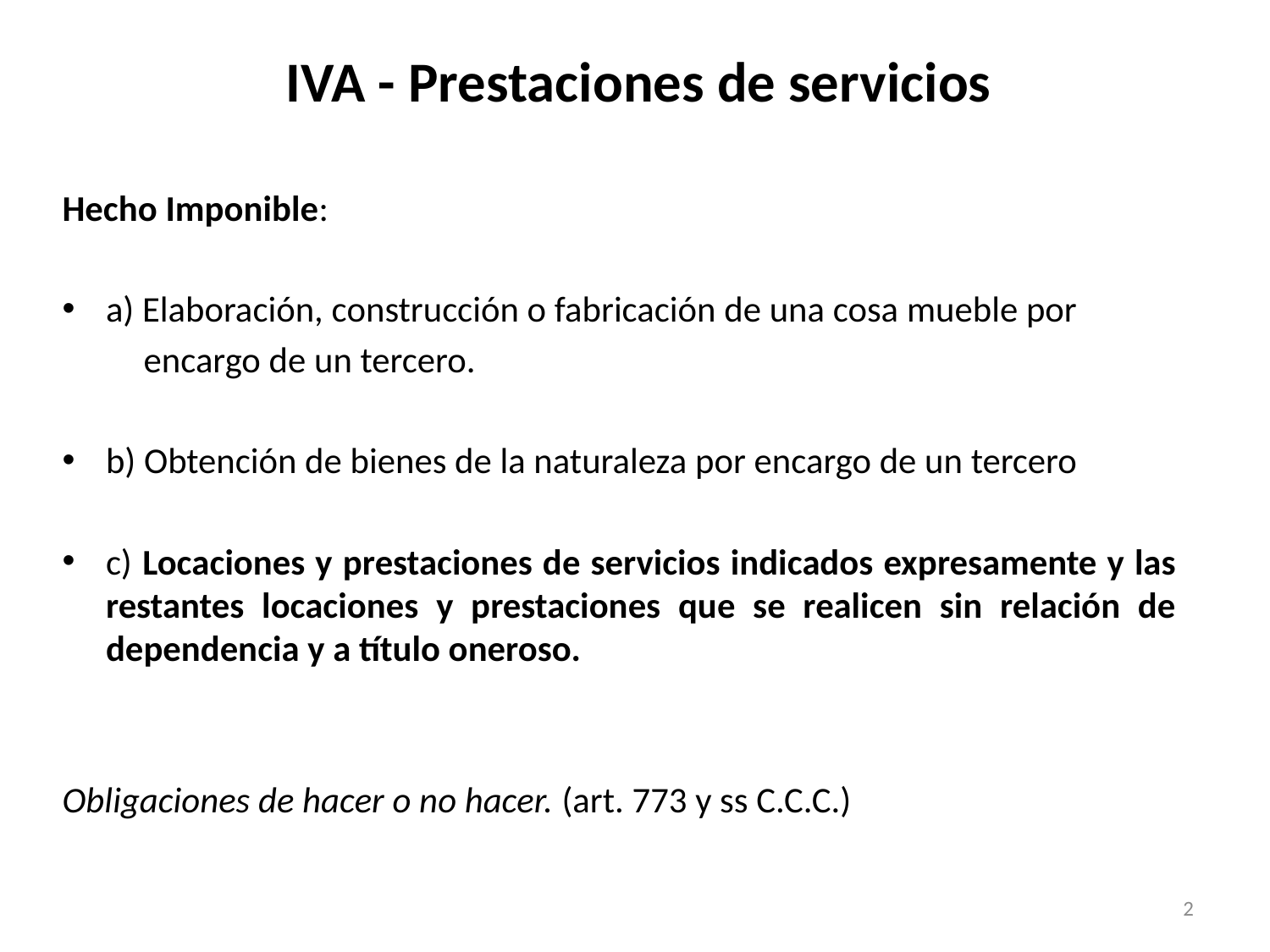

# IVA - Prestaciones de servicios
Hecho Imponible:

a) Elaboración, construcción o fabricación de una cosa mueble por
 	encargo de un tercero.

b) Obtención de bienes de la naturaleza por encargo de un tercero

c) Locaciones y prestaciones de servicios indicados expresamente y las restantes locaciones y prestaciones que se realicen sin relación de dependencia y a título oneroso.

Obligaciones de hacer o no hacer. (art. 773 y ss C.C.C.)
2